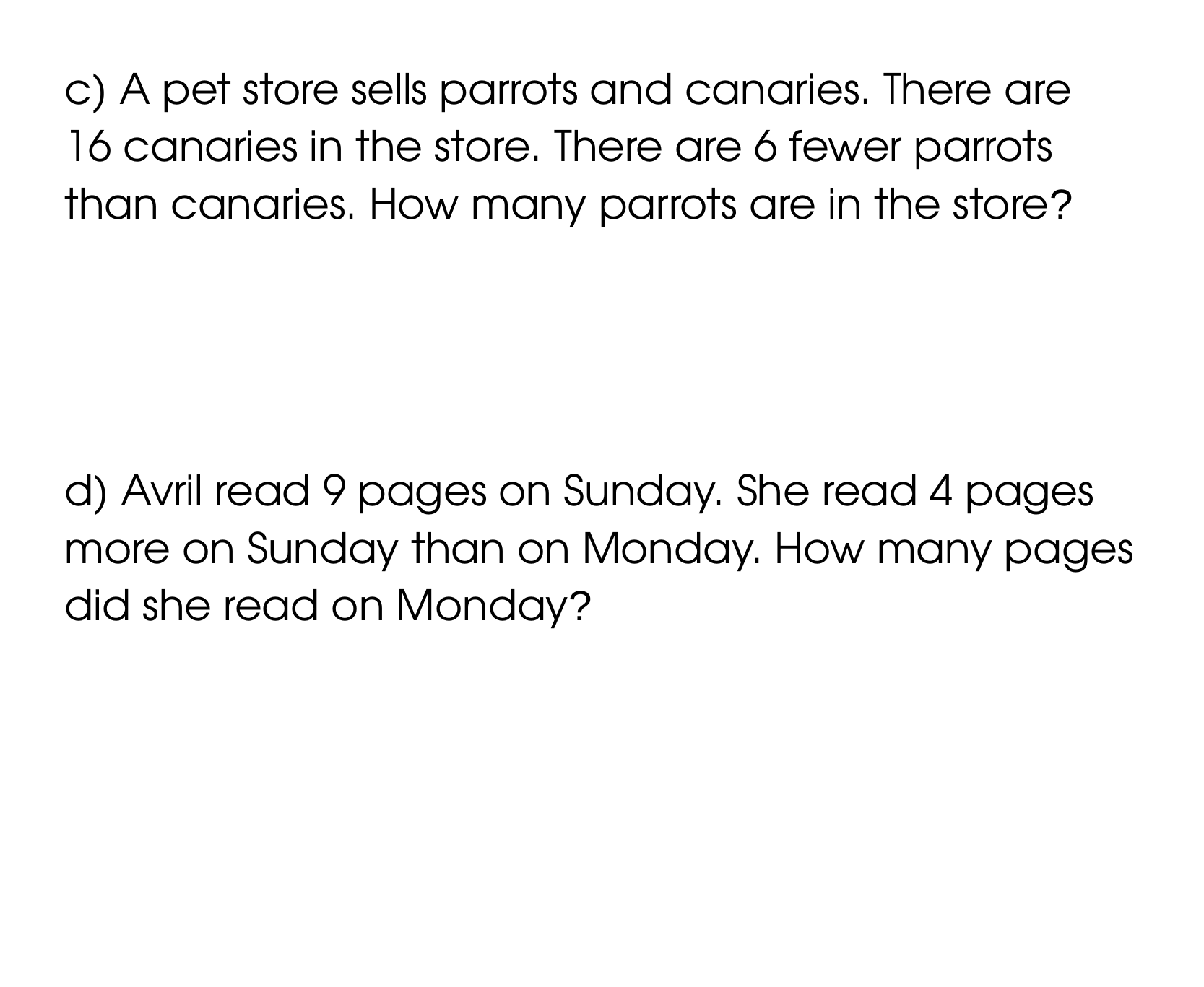

c) A pet store sells parrots and canaries. There are 16 canaries in the store. There are 6 fewer parrots than canaries. How many parrots are in the store?
d) Avril read 9 pages on Sunday. She read 4 pages more on Sunday than on Monday. How many pages did she read on Monday?